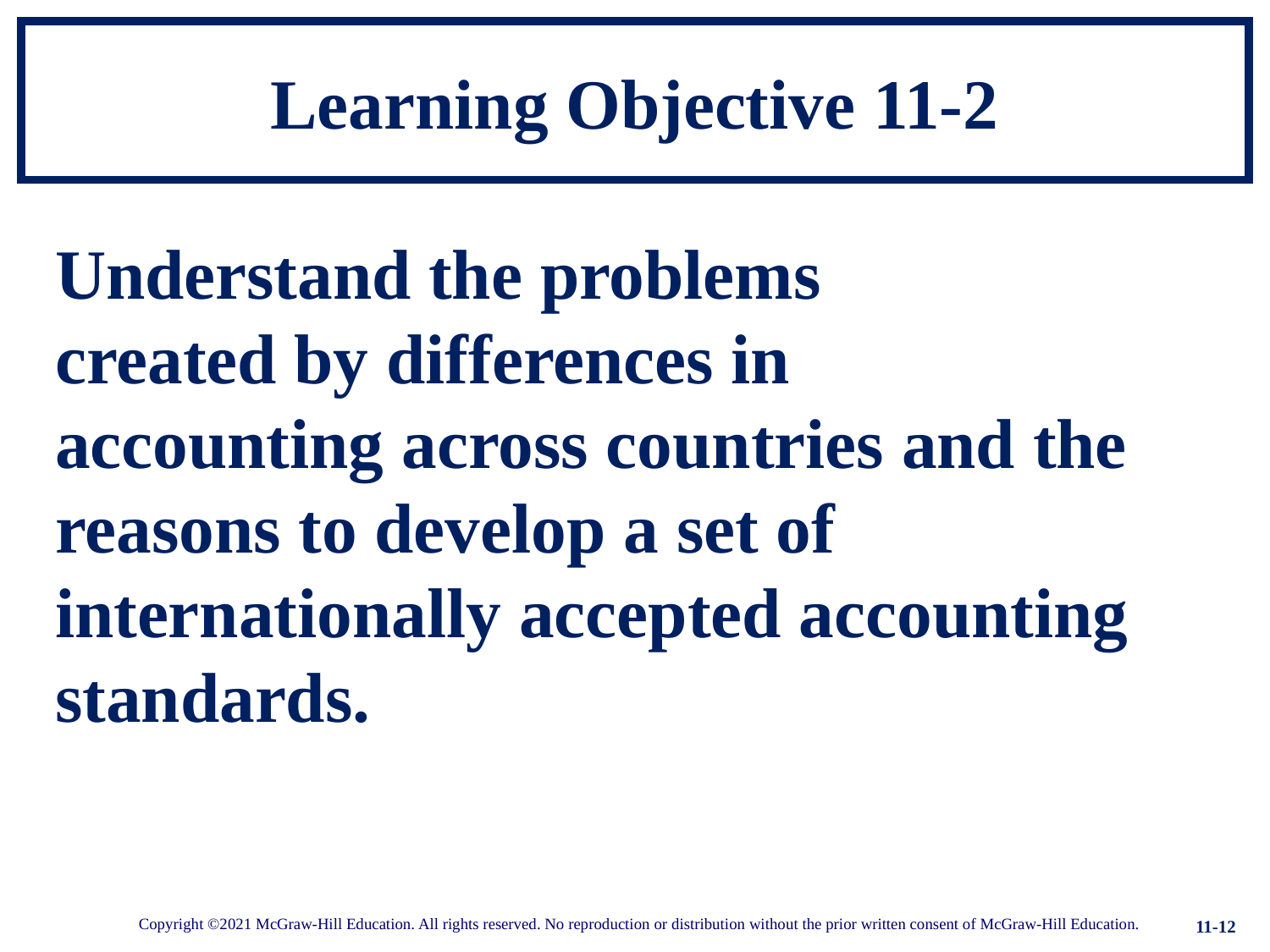

# Learning Objective 11-2
Understand the problems
created by differences in
accounting across countries and the reasons to develop a set of internationally accepted accounting standards.

11-12
Copyright ©2021 McGraw-Hill Education. All rights reserved. No reproduction or distribution without the prior written consent of McGraw-Hill Education.